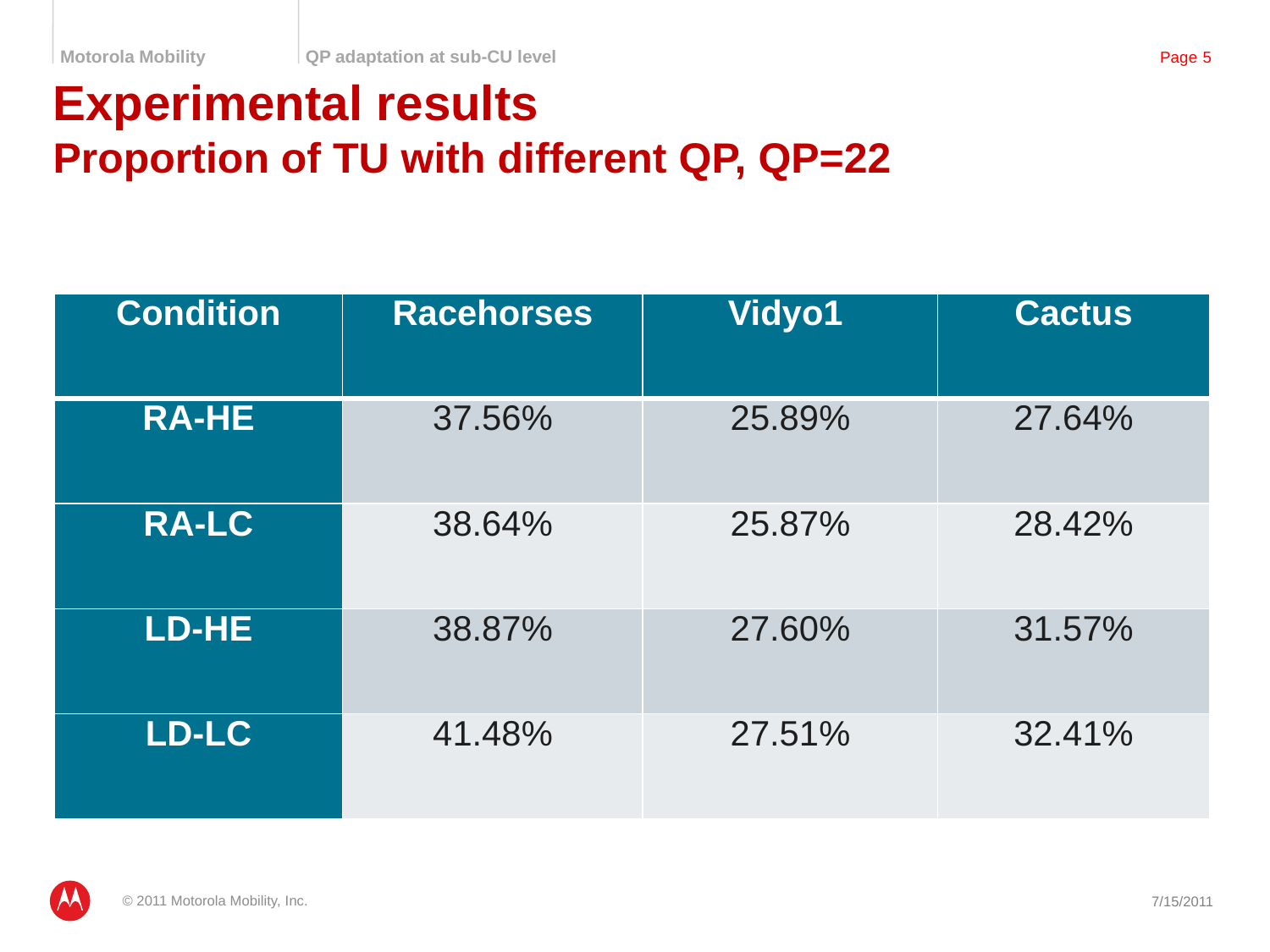

# Experimental results Proportion of TU with different QP, QP=22

| Condition | Racehorses | Vidyo1 | Cactus |
| --- | --- | --- | --- |
| RA-HE | 37.56% | 25.89% | 27.64% |
| RA-LC | 38.64% | 25.87% | 28.42% |
| LD-HE | 38.87% | 27.60% | 31.57% |
| LD-LC | 41.48% | 27.51% | 32.41% |
© 2011 Motorola Mobility, Inc.
7/15/2011